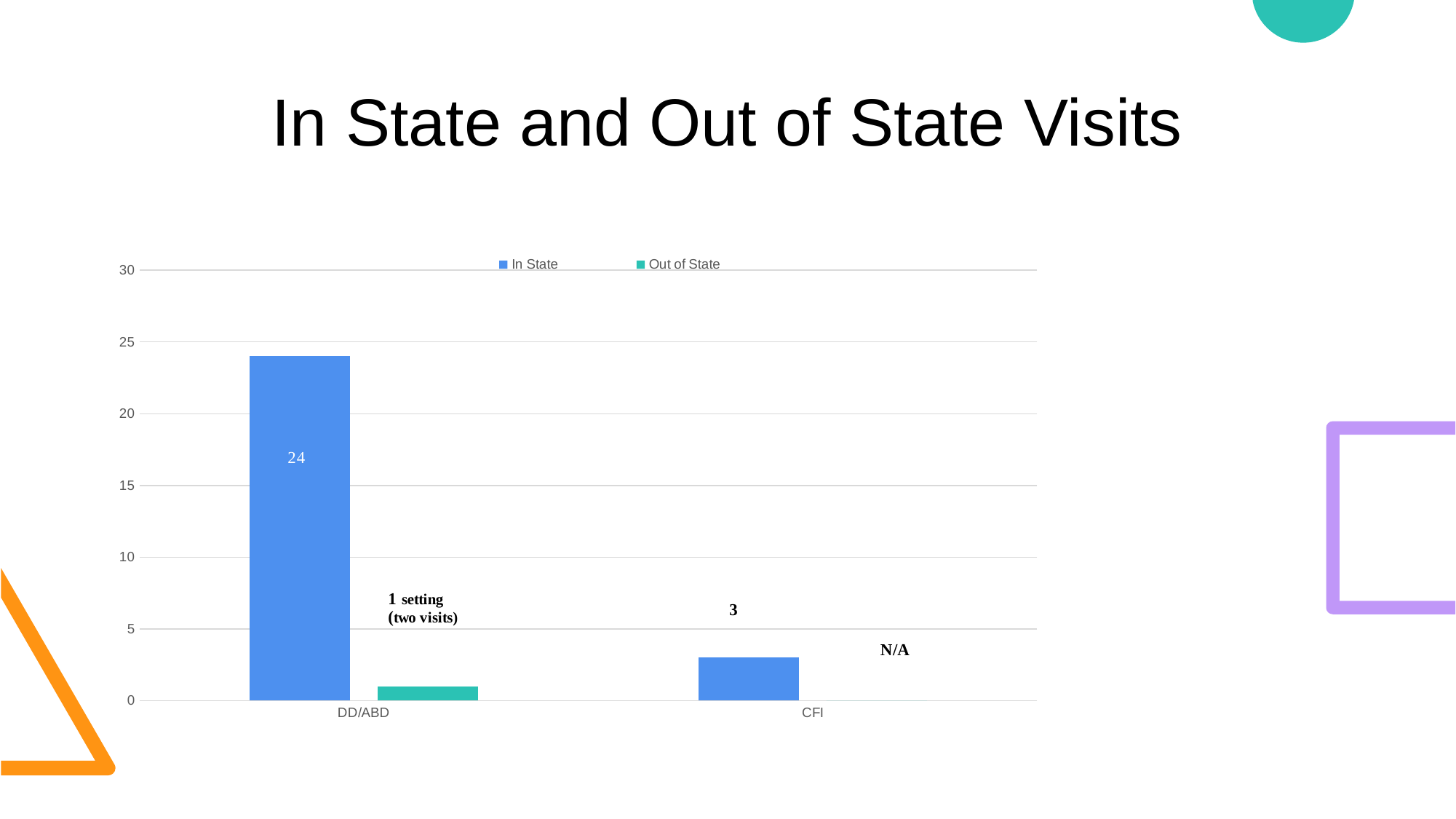

# In State and Out of State Visits

### Chart

| Category |  |  |
|---|---|---|
| DD/ABD | 24.0 | 1.0 |
| CFI | 3.0 | 0.0 |